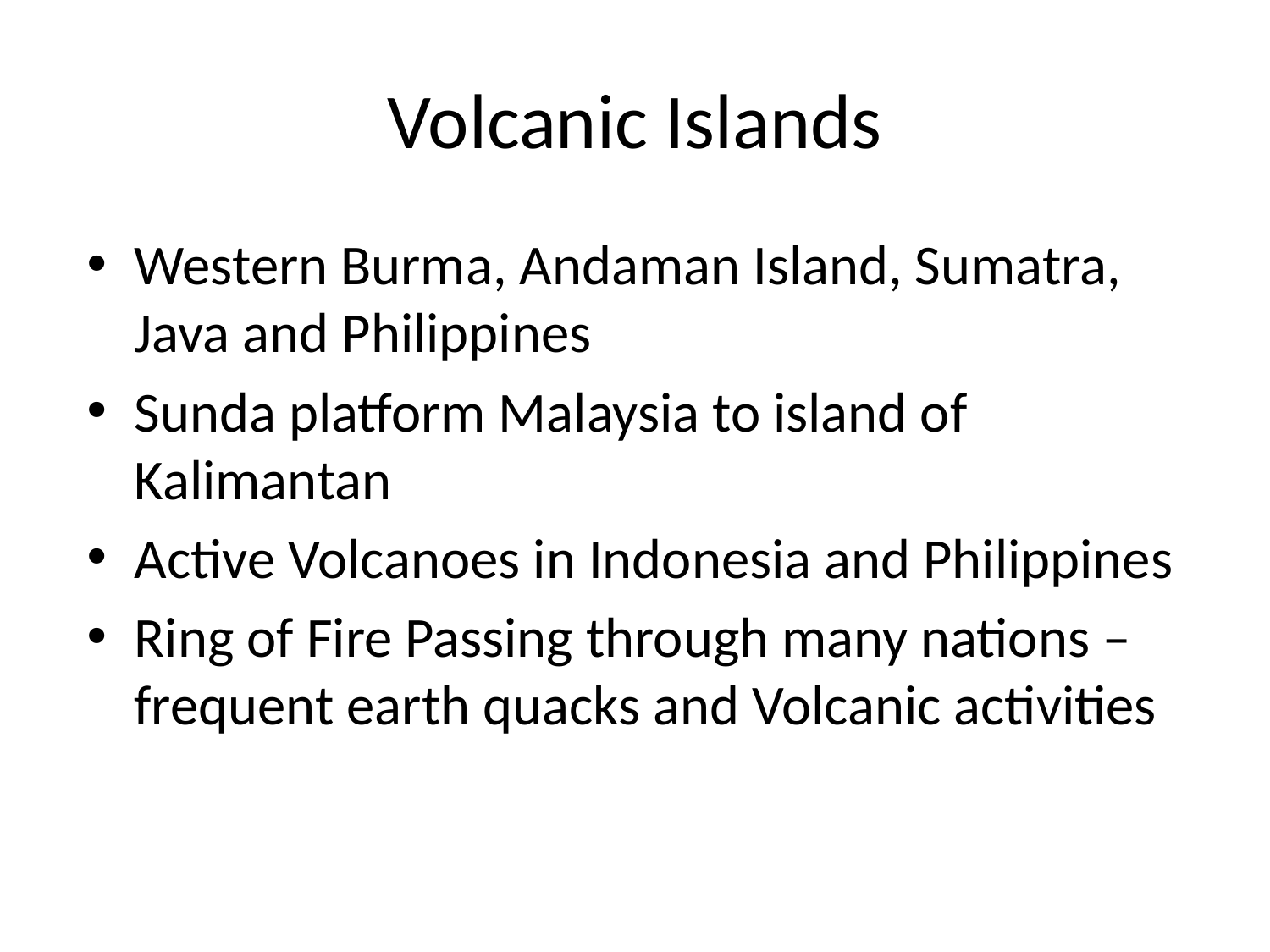

# Volcanic Islands
Western Burma, Andaman Island, Sumatra, Java and Philippines
Sunda platform Malaysia to island of Kalimantan
Active Volcanoes in Indonesia and Philippines
Ring of Fire Passing through many nations – frequent earth quacks and Volcanic activities